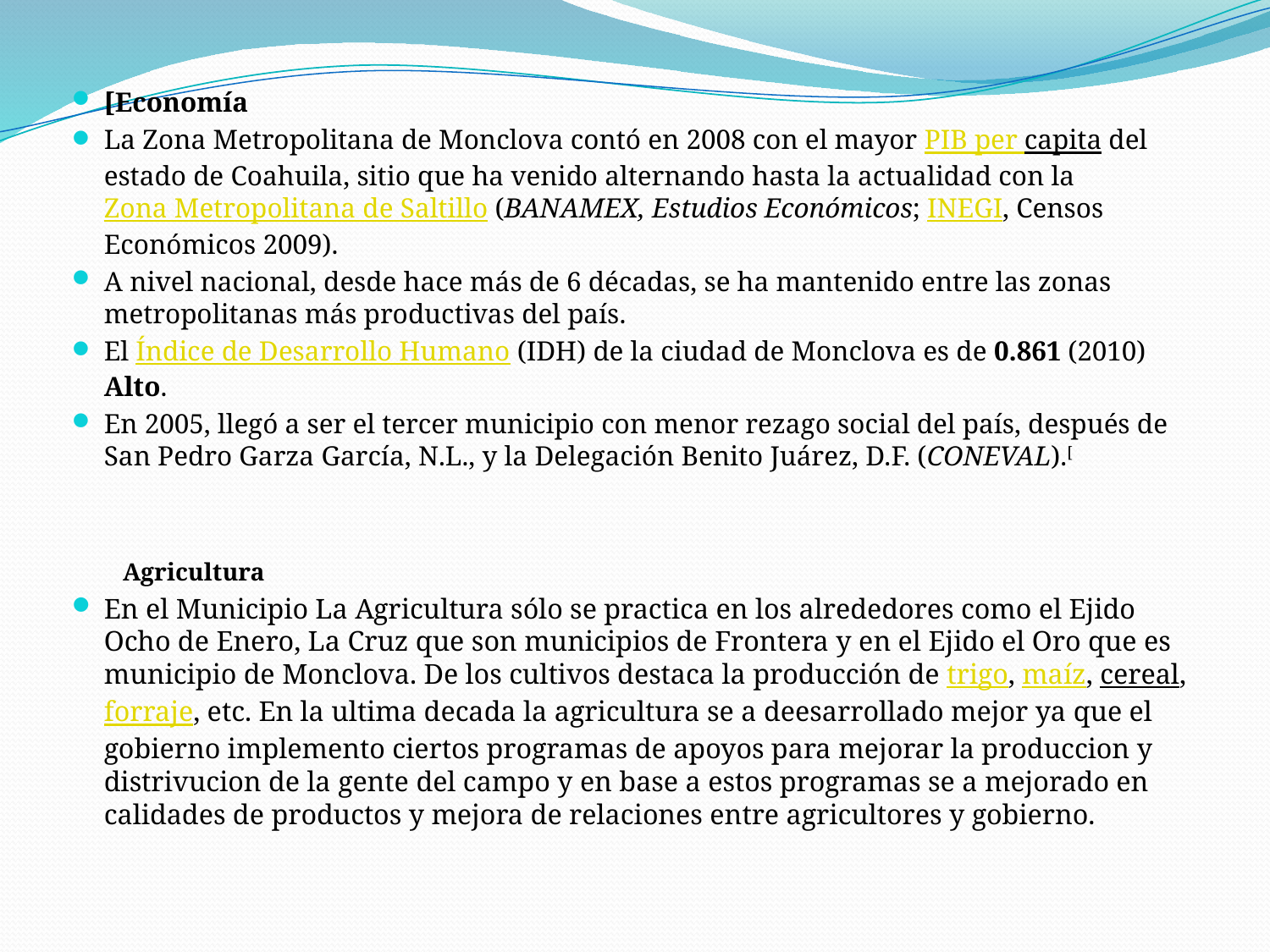

[Economía
La Zona Metropolitana de Monclova contó en 2008 con el mayor PIB per capita del estado de Coahuila, sitio que ha venido alternando hasta la actualidad con la Zona Metropolitana de Saltillo (BANAMEX, Estudios Económicos; INEGI, Censos Económicos 2009).
A nivel nacional, desde hace más de 6 décadas, se ha mantenido entre las zonas metropolitanas más productivas del país.
El Índice de Desarrollo Humano (IDH) de la ciudad de Monclova es de 0.861 (2010) Alto.
En 2005, llegó a ser el tercer municipio con menor rezago social del país, después de San Pedro Garza García, N.L., y la Delegación Benito Juárez, D.F. (CONEVAL).[

          Agricultura
En el Municipio La Agricultura sólo se practica en los alrededores como el Ejido Ocho de Enero, La Cruz que son municipios de Frontera y en el Ejido el Oro que es municipio de Monclova. De los cultivos destaca la producción de trigo, maíz, cereal, forraje, etc. En la ultima decada la agricultura se a deesarrollado mejor ya que el gobierno implemento ciertos programas de apoyos para mejorar la produccion y distrivucion de la gente del campo y en base a estos programas se a mejorado en calidades de productos y mejora de relaciones entre agricultores y gobierno.